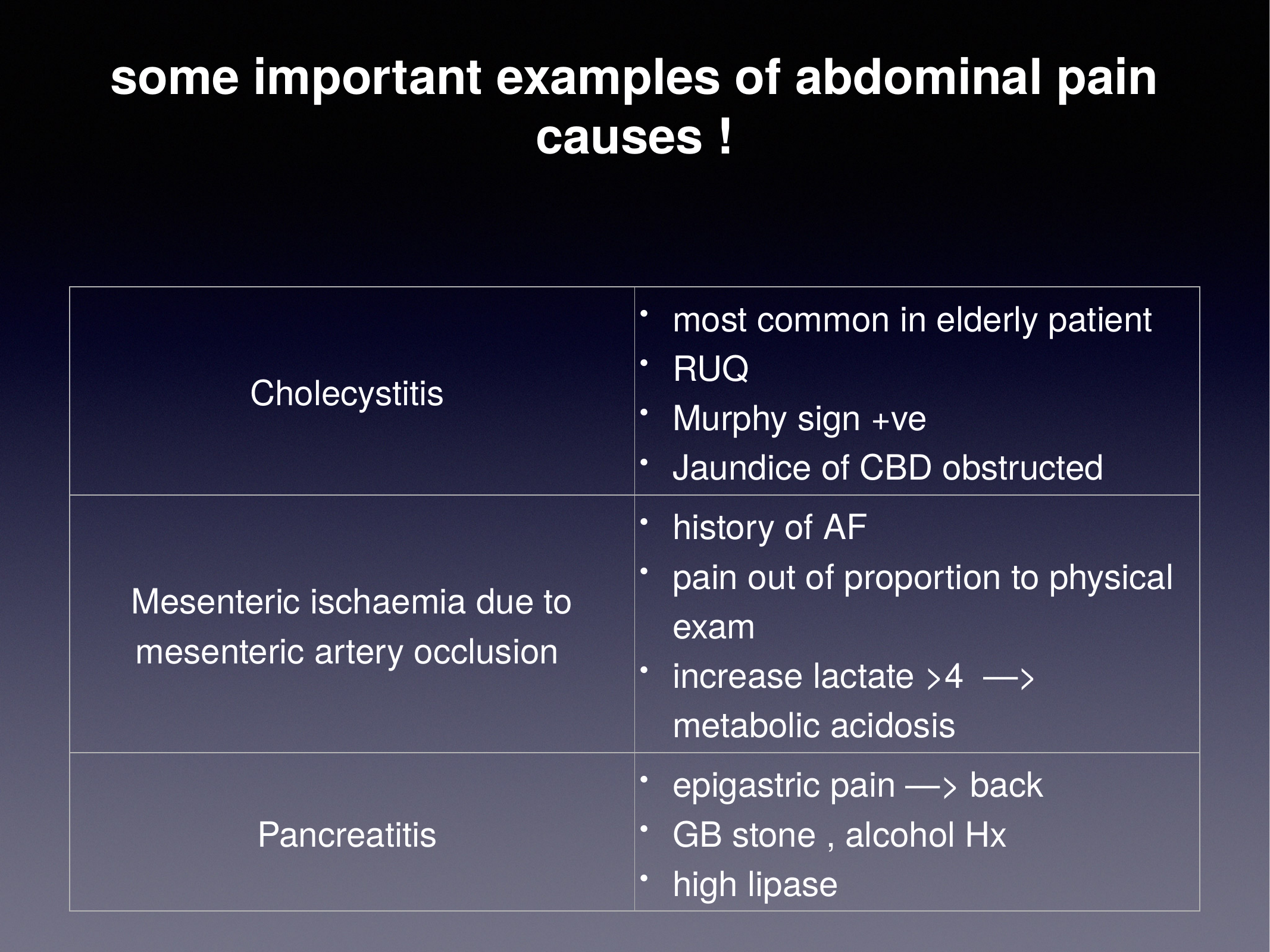

# some important examples of abdominal pain causes !
| Cholecystitis | most common in elderly patient RUQ Murphy sign +ve Jaundice of CBD obstructed |
| --- | --- |
| Mesenteric ischaemia due to mesenteric artery occlusion | history of AF pain out of proportion to physical exam increase lactate >4 —> metabolic acidosis |
| Pancreatitis | epigastric pain —> back GB stone , alcohol Hx high lipase |